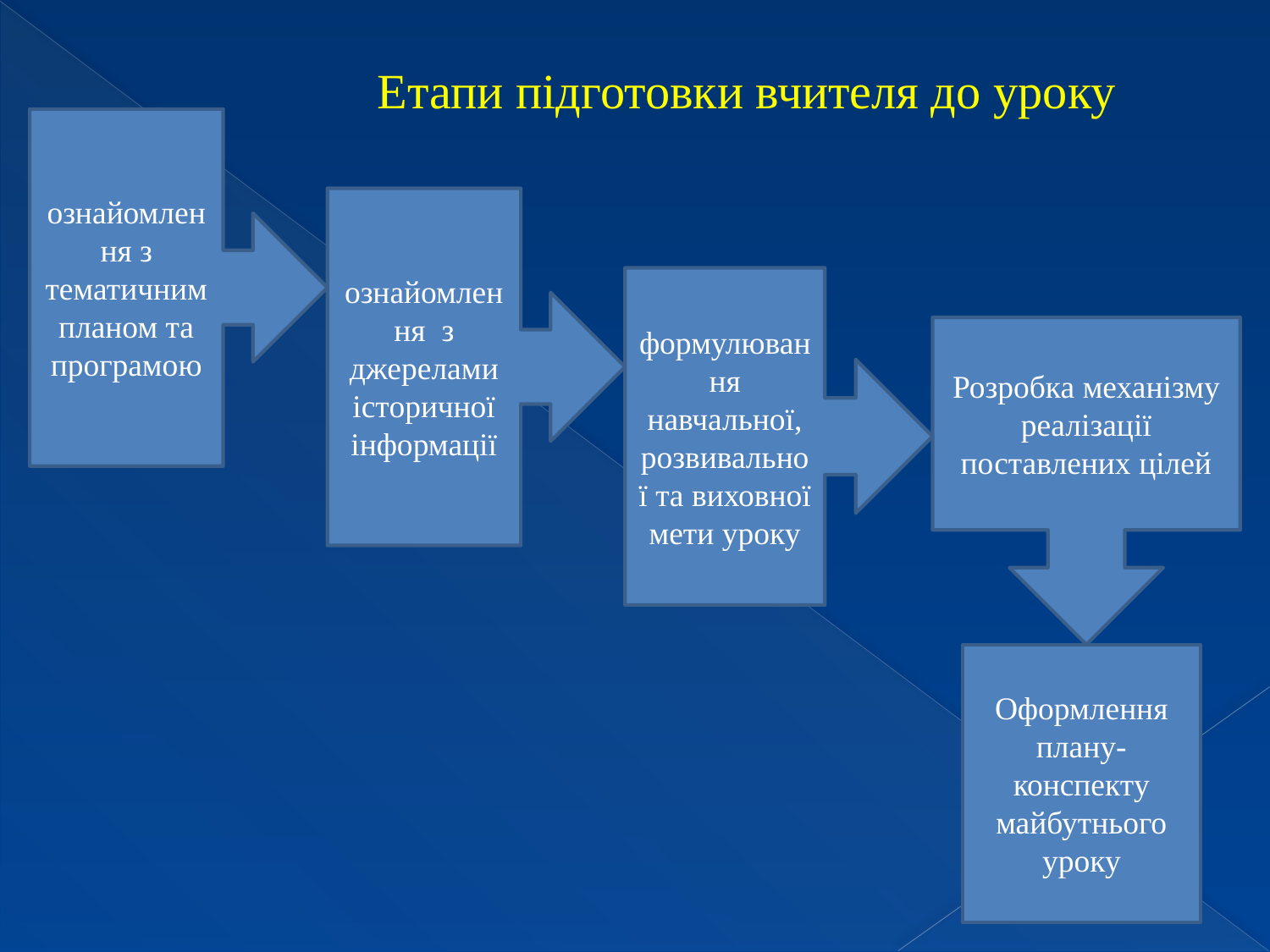

# Етапи підготовки вчителя до уроку
ознайомлення з тематичним планом та програмою
ознайомлення  з джерелами історичної інформації
формулювання навчальної, розвивальної та виховної мети уроку
Розробка механізму реалізації поставлених цілей
Оформлення плану-конспекту майбутнього уроку